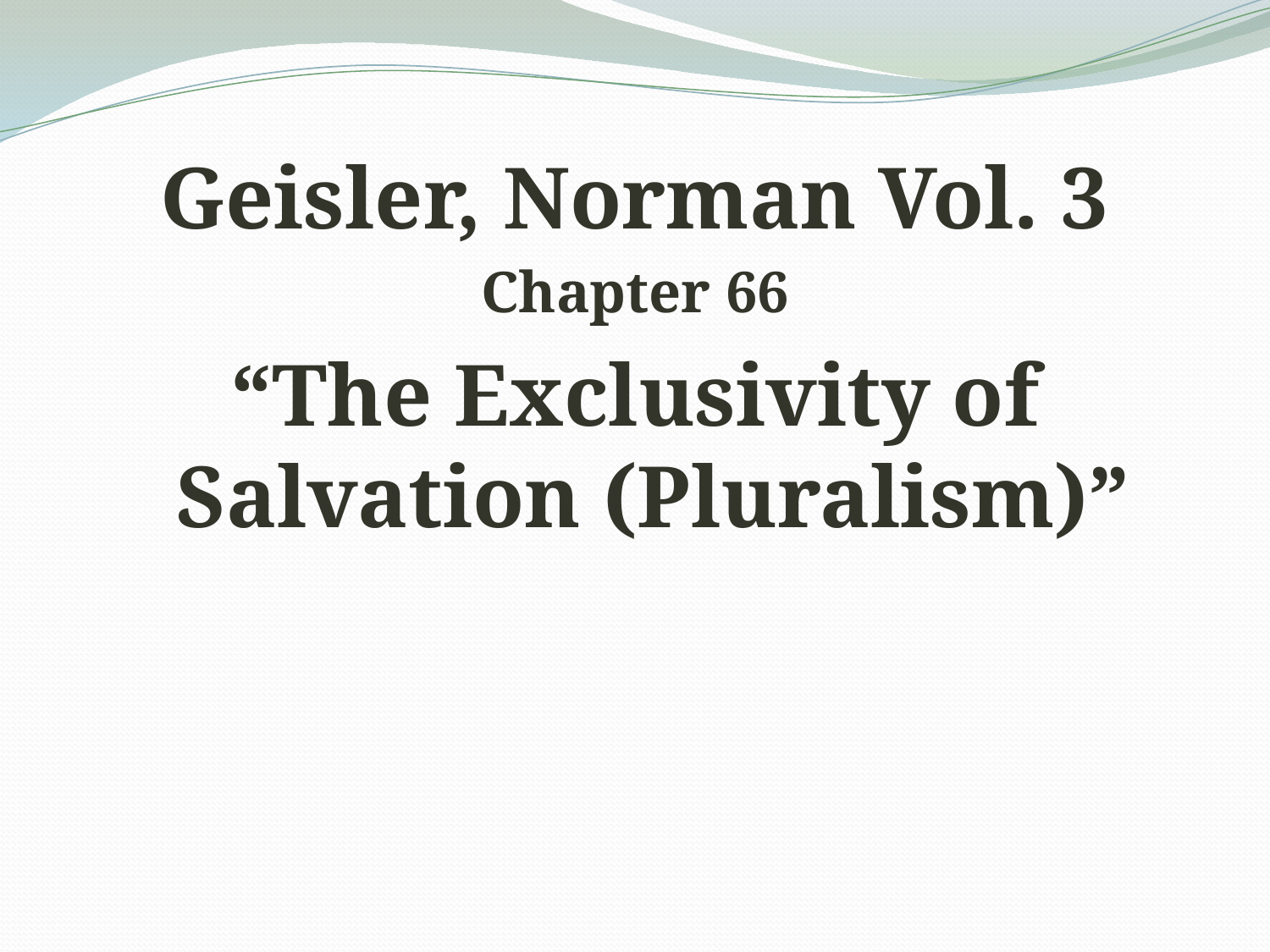

Geisler, Norman Vol. 3
Chapter 66
“The Exclusivity of Salvation (Pluralism)”